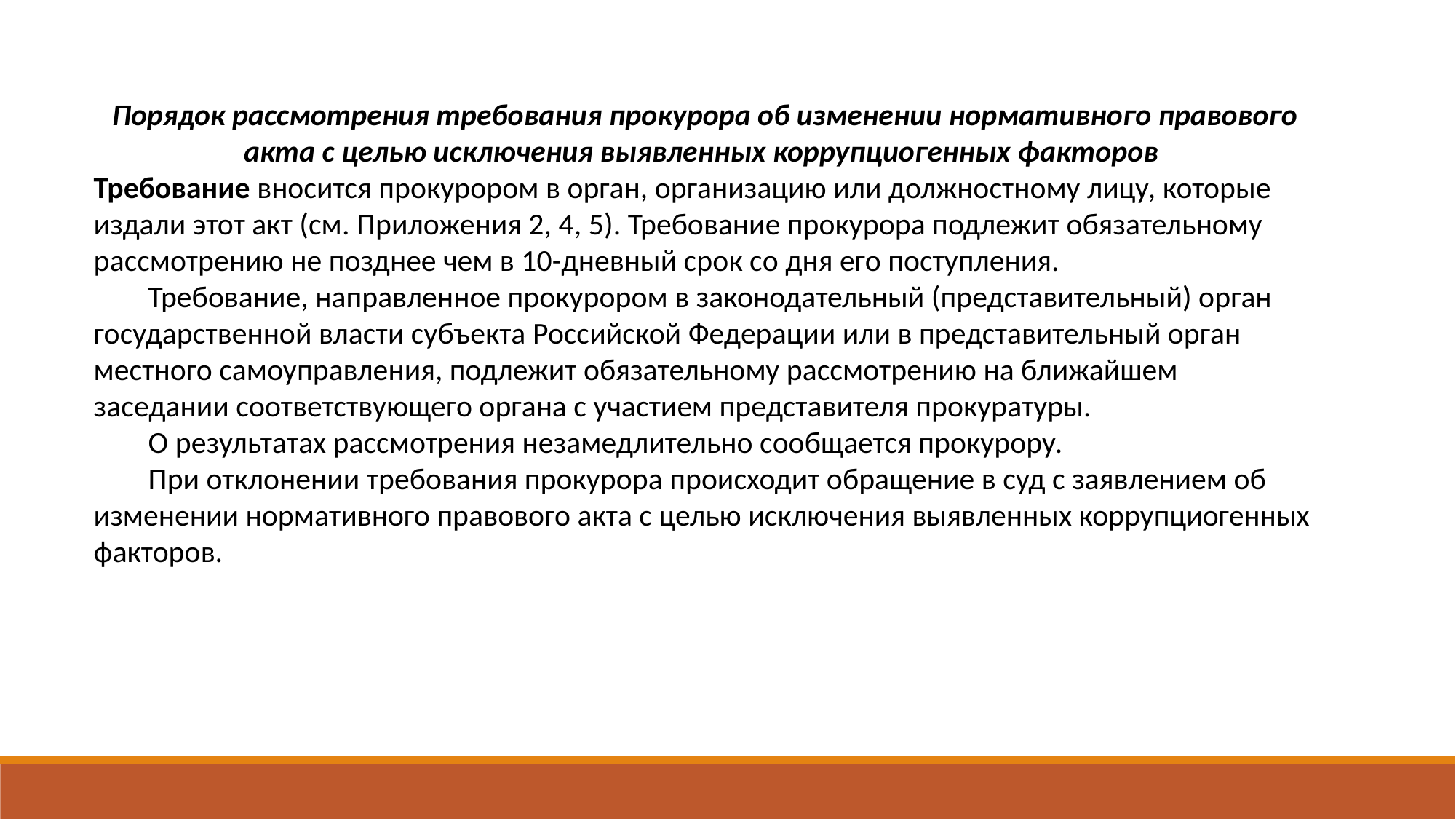

Порядок рассмотрения требования прокурора об изменении нормативного правового акта с целью исключения выявленных коррупциогенных факторов
Требование вносится прокурором в орган, организацию или должностному лицу, которые издали этот акт (см. Приложения 2, 4, 5). Требование прокурора подлежит обязательному рассмотрению не позднее чем в 10-дневный срок со дня его поступления.
Требование, направленное прокурором в законодательный (представительный) орган государственной власти субъекта Российской Федерации или в представительный орган местного самоуправления, подлежит обязательному рассмотрению на ближайшем заседании соответствующего органа с участием представителя прокуратуры.
О результатах рассмотрения незамедлительно сообщается прокурору.
При отклонении требования прокурора происходит обращение в суд с заявлением об изменении нормативного правового акта с целью исключения выявленных коррупциогенных факторов.